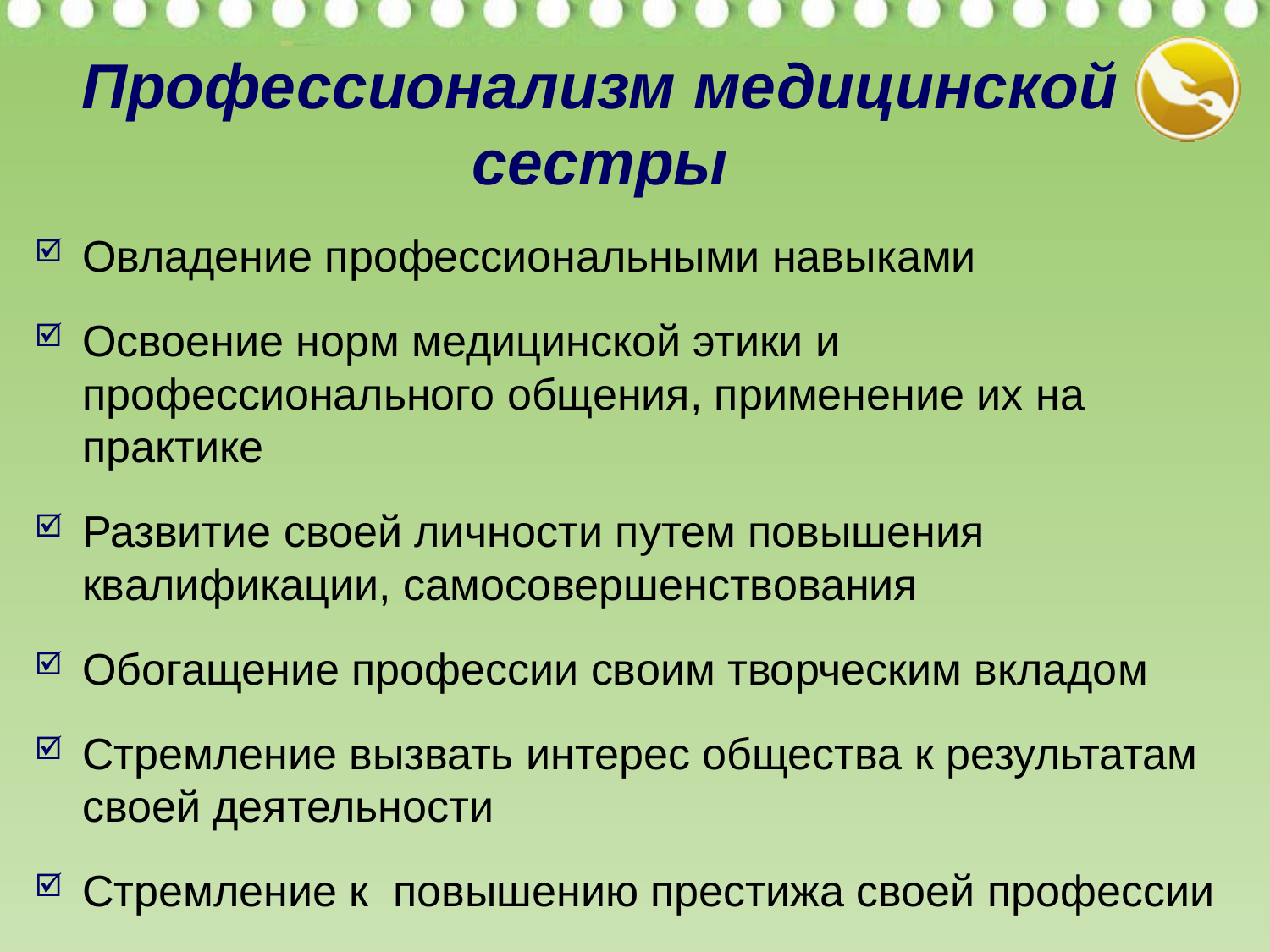

# Профессионализм медицинской сестры
Овладение профессиональными навыками
Освоение норм медицинской этики и  профессионального общения, применение их на практике
Развитие своей личности путем повышения квалификации, самосовершенствования
Обогащение профессии своим творческим вкладом
Стремление вызвать интерес общества к результатам своей деятельности
Стремление к  повышению престижа своей профессии